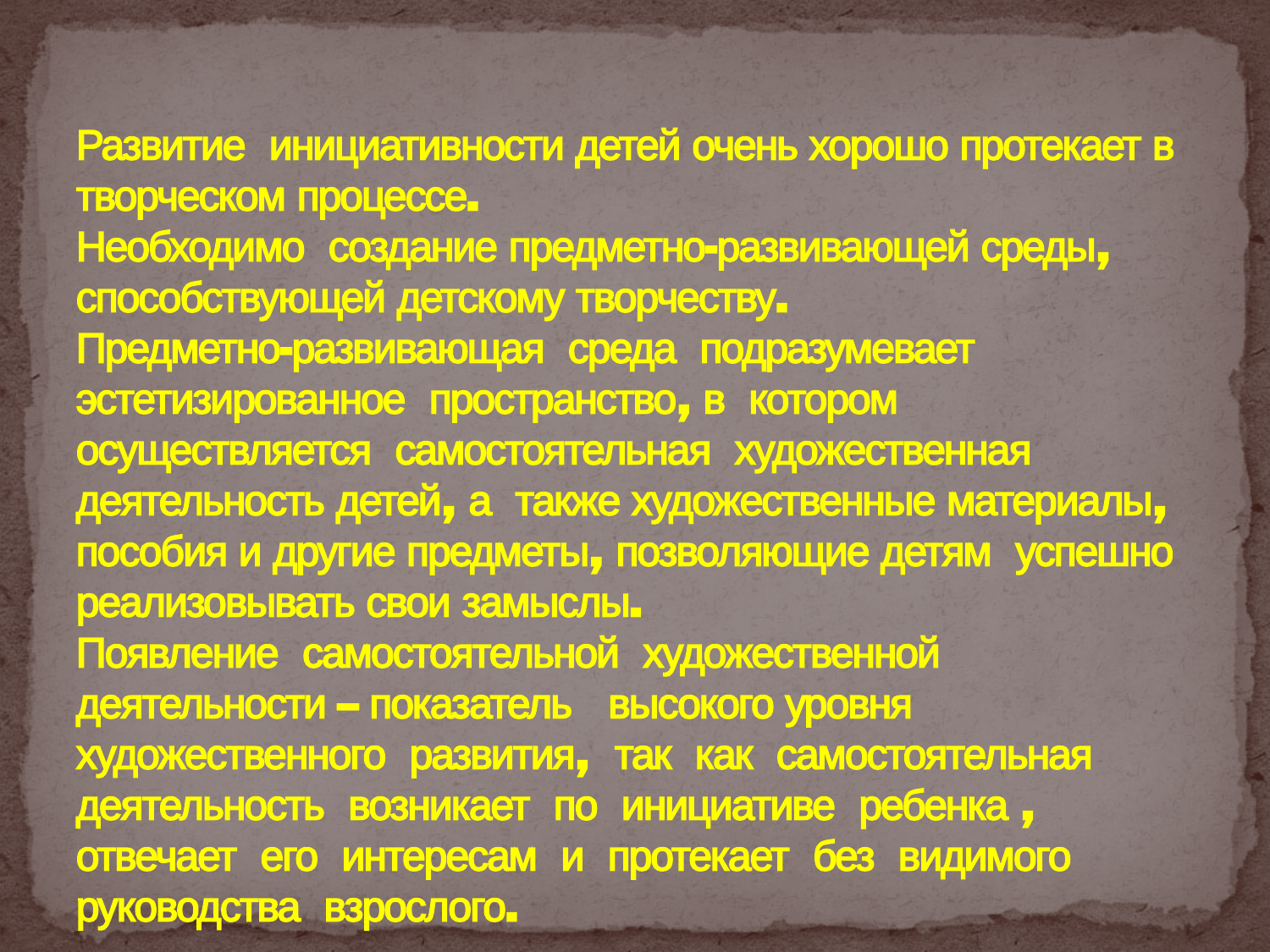

# Развитие  инициативности детей очень хорошо протекает в творческом процессе. Необходимо  создание предметно-развивающей среды, способствующей детскому творчеству. Предметно-развивающая  среда  подразумевает эстетизированное  пространство, в  котором осуществляется  самостоятельная  художественная деятельность детей, а  также художественные материалы, пособия и другие предметы, позволяющие детям  успешно  реализовывать свои замыслы. Появление  самостоятельной  художественной  деятельности – показатель   высокого уровня  художественного  развития,  так  как  самостоятельная деятельность  возникает  по  инициативе  ребенка ,  отвечает  его  интересам  и  протекает  без  видимого  руководства  взрослого.